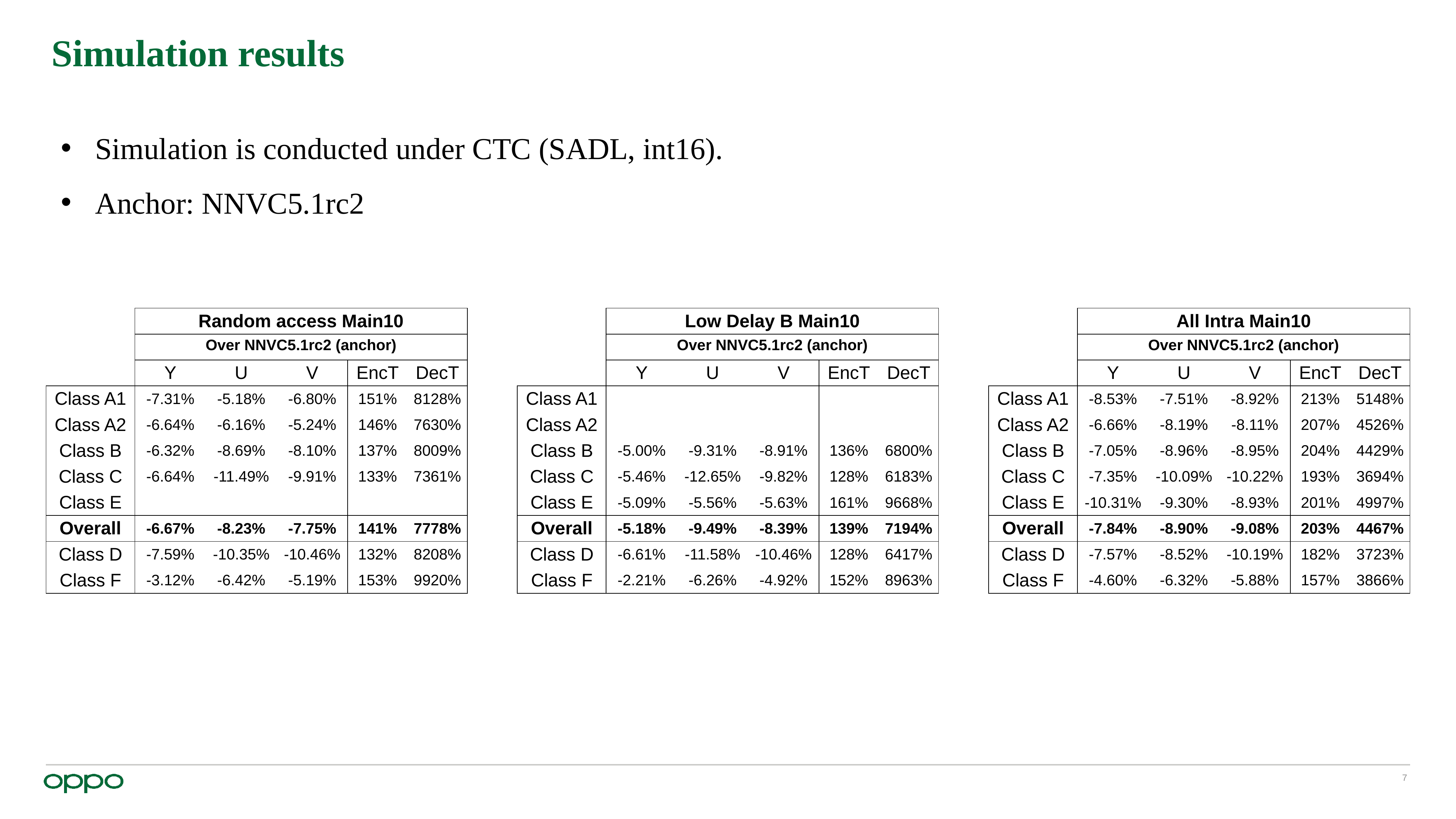

# Simulation results
Simulation is conducted under CTC (SADL, int16).
Anchor: NNVC5.1rc2

|  | Random access Main10 |  |  |  |  |
| --- | --- | --- | --- | --- | --- |
|  | Over NNVC5.1rc2 (anchor) |  |  |  |  |
|  | Y | U | V | EncT | DecT |
| Class A1 | -7.31% | -5.18% | -6.80% | 151% | 8128% |
| Class A2 | -6.64% | -6.16% | -5.24% | 146% | 7630% |
| Class B | -6.32% | -8.69% | -8.10% | 137% | 8009% |
| Class C | -6.64% | -11.49% | -9.91% | 133% | 7361% |
| Class E |  |  |  |  |  |
| Overall | -6.67% | -8.23% | -7.75% | 141% | 7778% |
| Class D | -7.59% | -10.35% | -10.46% | 132% | 8208% |
| Class F | -3.12% | -6.42% | -5.19% | 153% | 9920% |
|  | Low Delay B Main10 |  |  |  |  |
| --- | --- | --- | --- | --- | --- |
|  | Over NNVC5.1rc2 (anchor) |  |  |  |  |
|  | Y | U | V | EncT | DecT |
| Class A1 |  |  |  |  |  |
| Class A2 |  |  |  |  |  |
| Class B | -5.00% | -9.31% | -8.91% | 136% | 6800% |
| Class C | -5.46% | -12.65% | -9.82% | 128% | 6183% |
| Class E | -5.09% | -5.56% | -5.63% | 161% | 9668% |
| Overall | -5.18% | -9.49% | -8.39% | 139% | 7194% |
| Class D | -6.61% | -11.58% | -10.46% | 128% | 6417% |
| Class F | -2.21% | -6.26% | -4.92% | 152% | 8963% |
|  | All Intra Main10 |  |  |  |  |
| --- | --- | --- | --- | --- | --- |
|  | Over NNVC5.1rc2 (anchor) |  |  |  |  |
|  | Y | U | V | EncT | DecT |
| Class A1 | -8.53% | -7.51% | -8.92% | 213% | 5148% |
| Class A2 | -6.66% | -8.19% | -8.11% | 207% | 4526% |
| Class B | -7.05% | -8.96% | -8.95% | 204% | 4429% |
| Class C | -7.35% | -10.09% | -10.22% | 193% | 3694% |
| Class E | -10.31% | -9.30% | -8.93% | 201% | 4997% |
| Overall | -7.84% | -8.90% | -9.08% | 203% | 4467% |
| Class D | -7.57% | -8.52% | -10.19% | 182% | 3723% |
| Class F | -4.60% | -6.32% | -5.88% | 157% | 3866% |